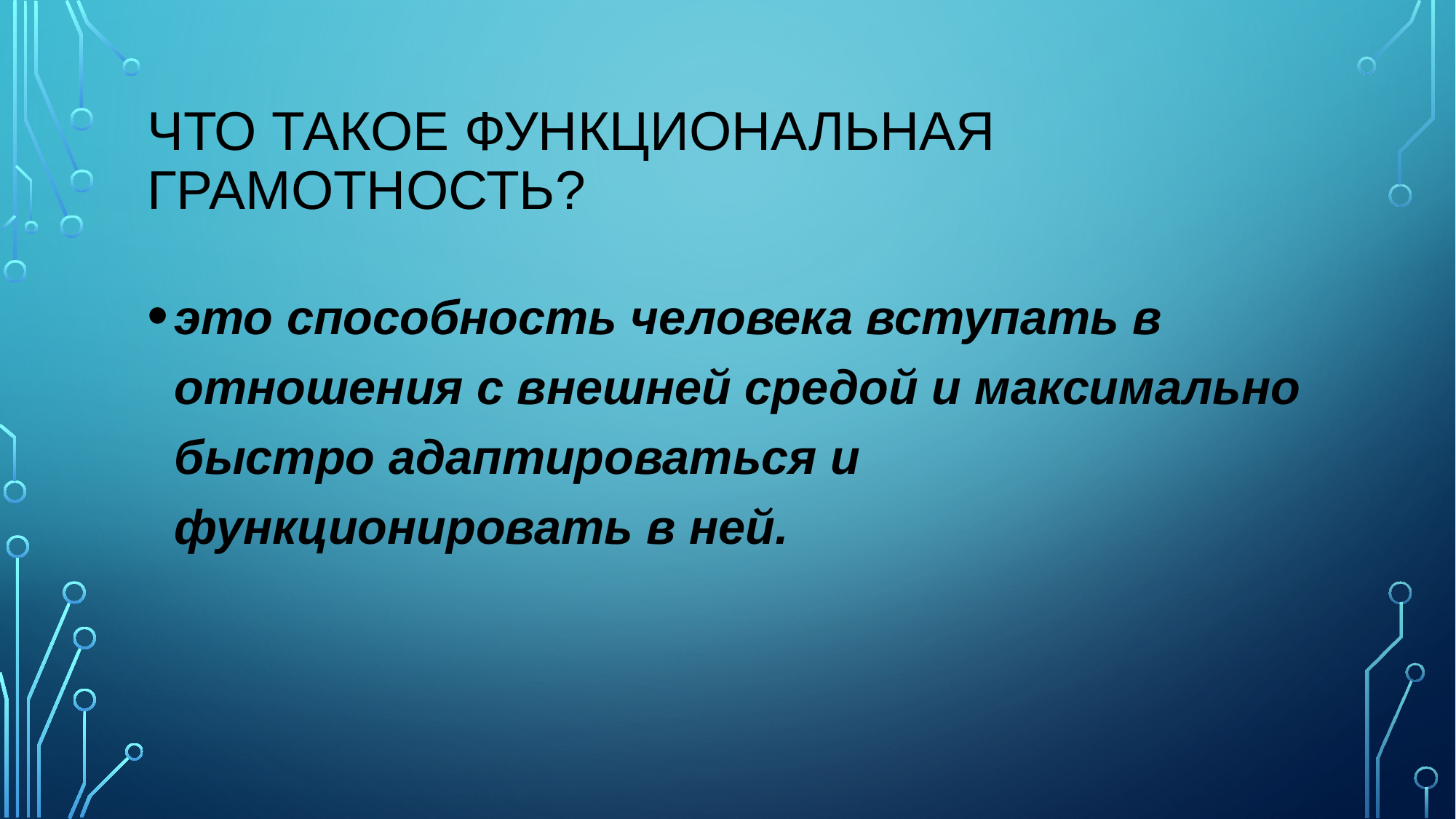

# Что такое функциональная грамотность?
это способность человека вступать в отношения с внешней средой и максимально быстро адаптироваться и функционировать в ней.